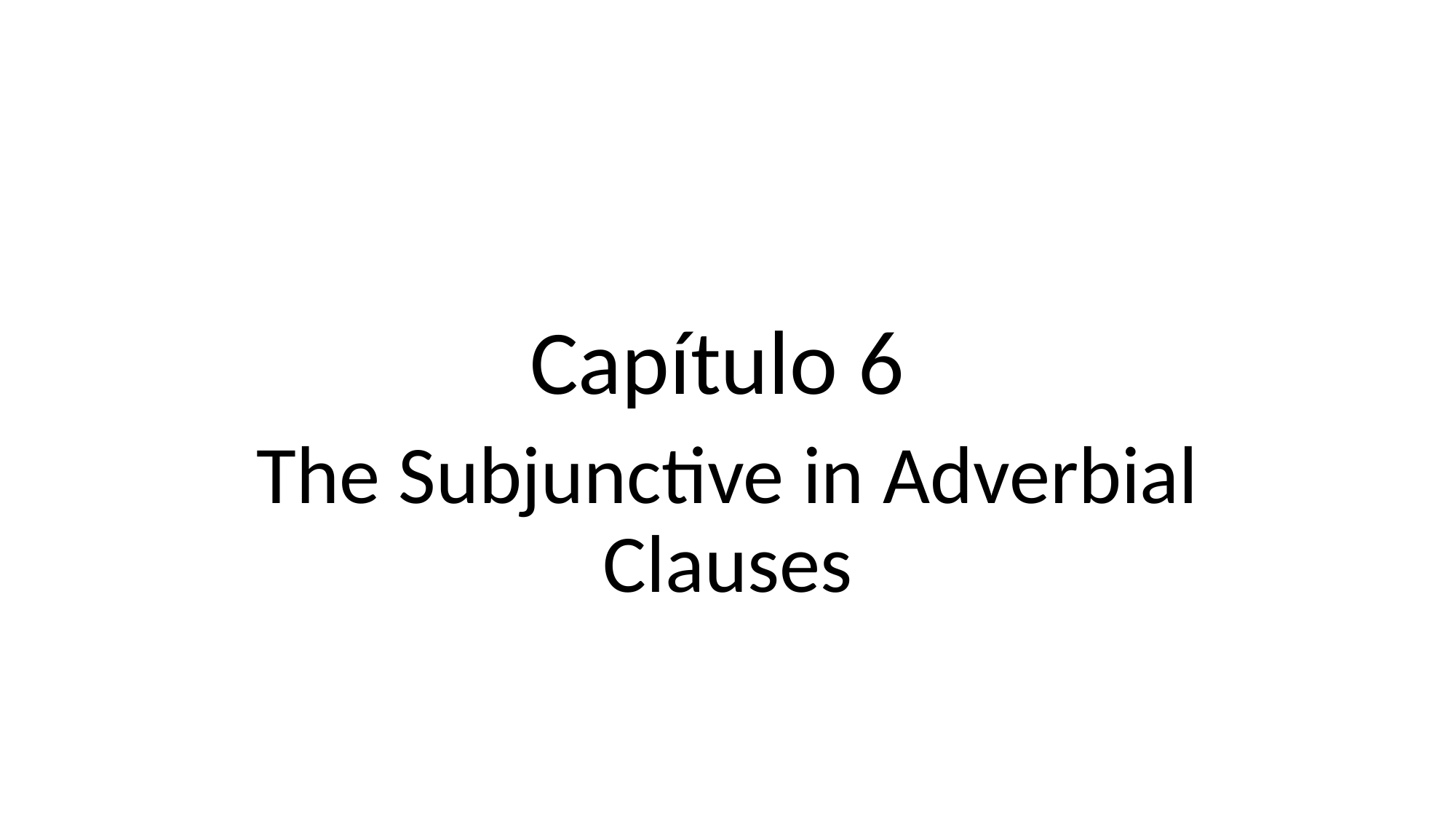

# Capítulo 6
The Subjunctive in Adverbial Clauses